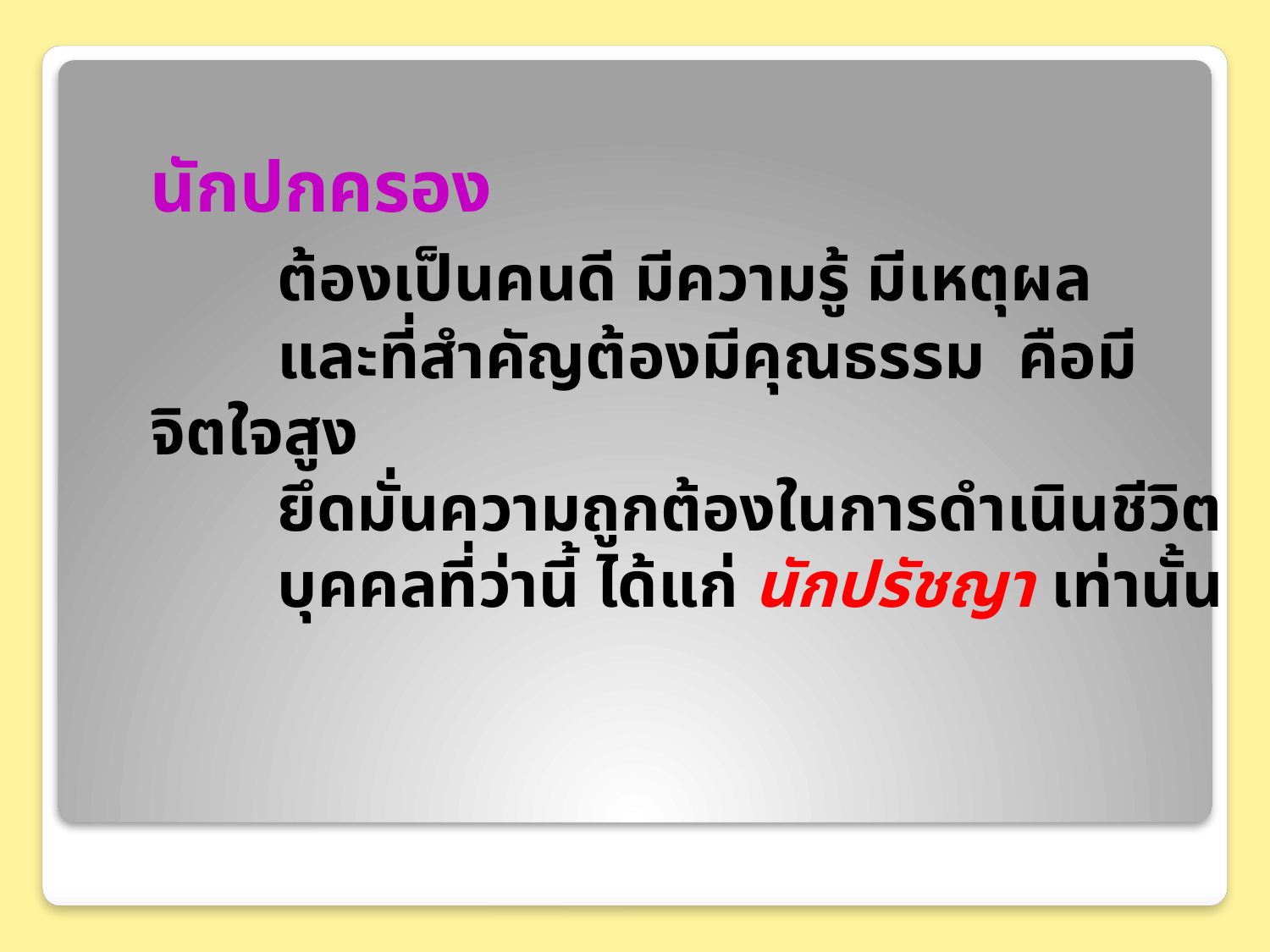

นักปกครอง
	ต้องเป็นคนดี มีความรู้ มีเหตุผล
	และที่สำคัญต้องมีคุณธรรม  คือมีจิตใจสูง
	ยึดมั่นความถูกต้องในการดำเนินชีวิต
	บุคคลที่ว่านี้ ได้แก่ นักปรัชญา เท่านั้น